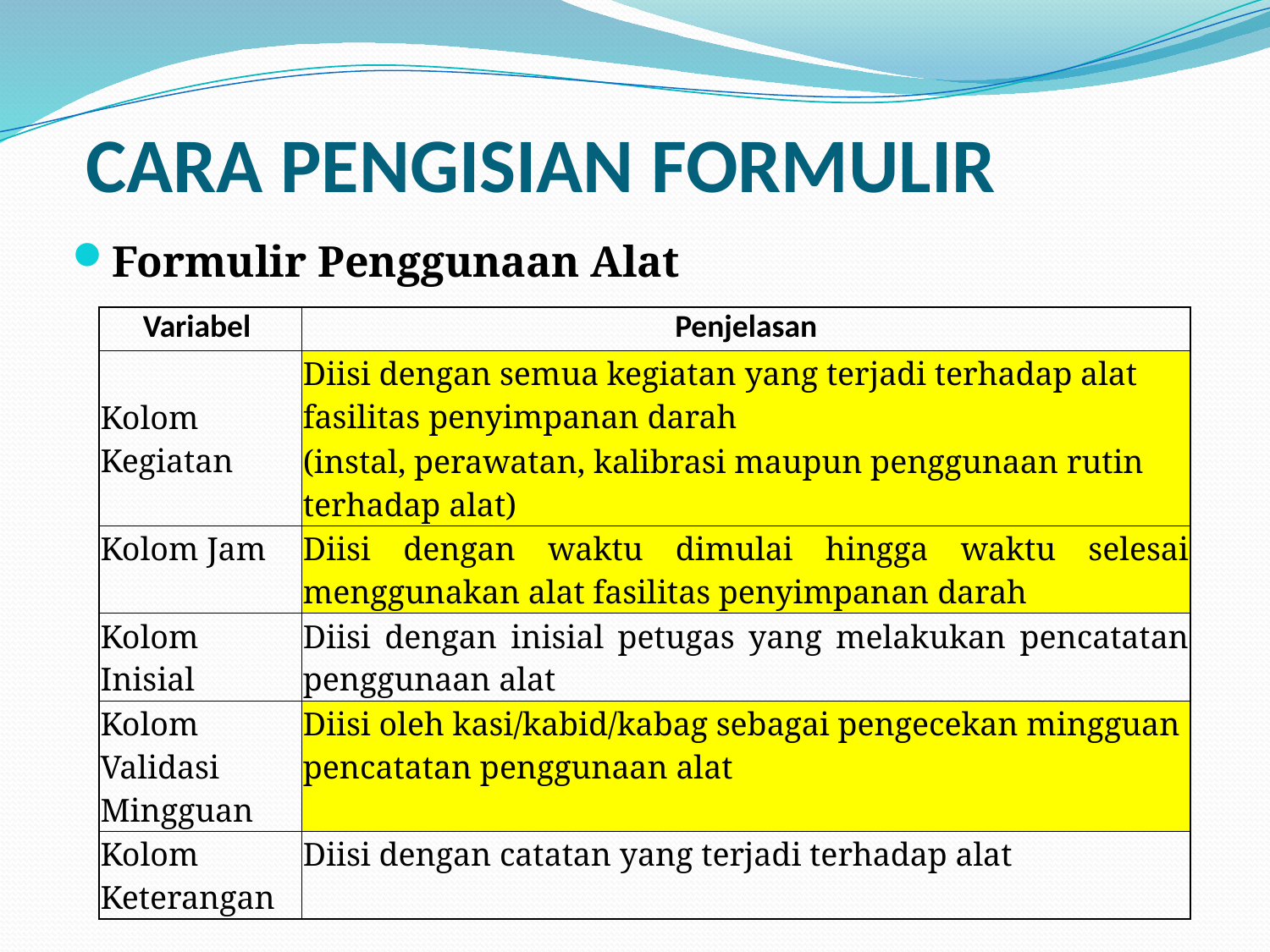

# CARA PENGISIAN FORMULIR
Formulir Penggunaan Alat

| Variabel | Penjelasan |
| --- | --- |
| Kolom Kegiatan | Diisi dengan semua kegiatan yang terjadi terhadap alat fasilitas penyimpanan darah |
|  | (instal, perawatan, kalibrasi maupun penggunaan rutin terhadap alat) |
| Kolom Jam | Diisi dengan waktu dimulai hingga waktu selesai menggunakan alat fasilitas penyimpanan darah |
| Kolom Inisial | Diisi dengan inisial petugas yang melakukan pencatatan penggunaan alat |
| Kolom Validasi Mingguan | Diisi oleh kasi/kabid/kabag sebagai pengecekan mingguan pencatatan penggunaan alat |
| Kolom Keterangan | Diisi dengan catatan yang terjadi terhadap alat |